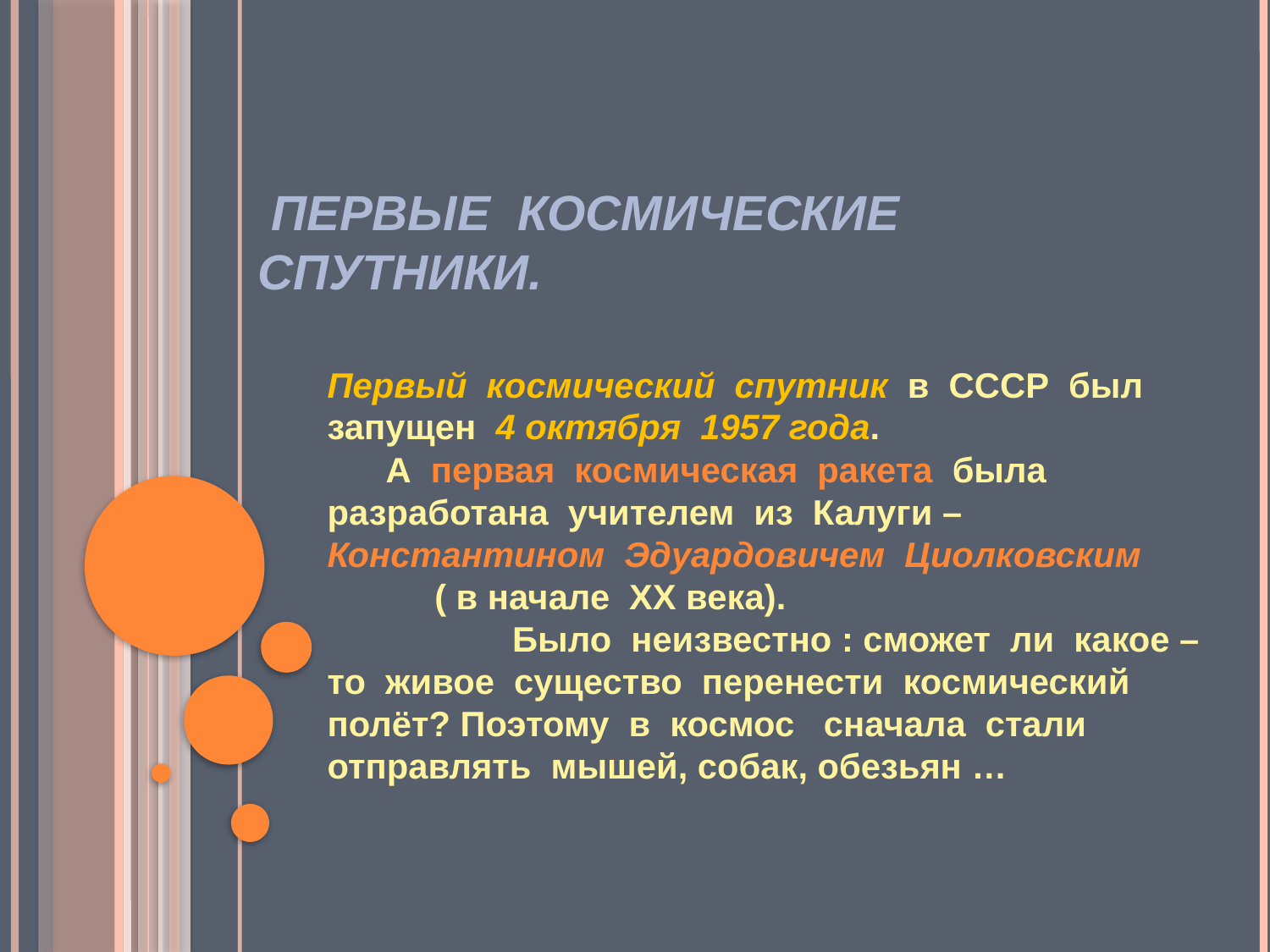

# Первые  космические  спутники.
Первый  космический  спутник  в  СССР  был  запущен  4 октября  1957 года.                                          А  первая  космическая  ракета  была  разработана  учителем  из  Калуги –  Константином  Эдуардовичем  Циолковским                    ( в начале  ХХ века).                                                                Было  неизвестно : сможет  ли  какое – то  живое  существо  перенести  космический  полёт? Поэтому  в  космос   сначала  стали  отправлять  мышей, собак, обезьян …